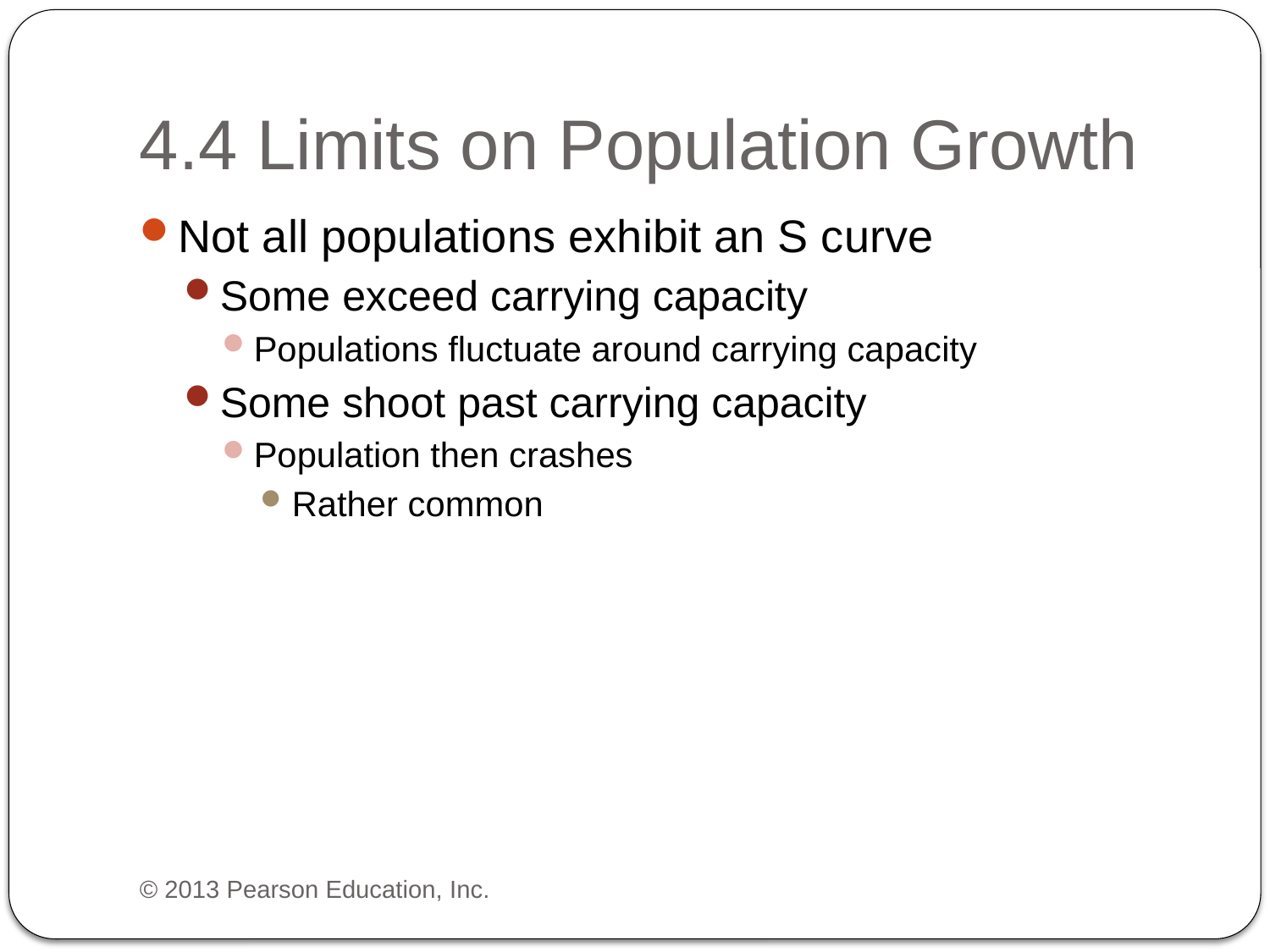

# 4.4 Limits on Population Growth
Not all populations exhibit an S curve
Some exceed carrying capacity
Populations fluctuate around carrying capacity
Some shoot past carrying capacity
Population then crashes
Rather common

© 2013 Pearson Education, Inc.